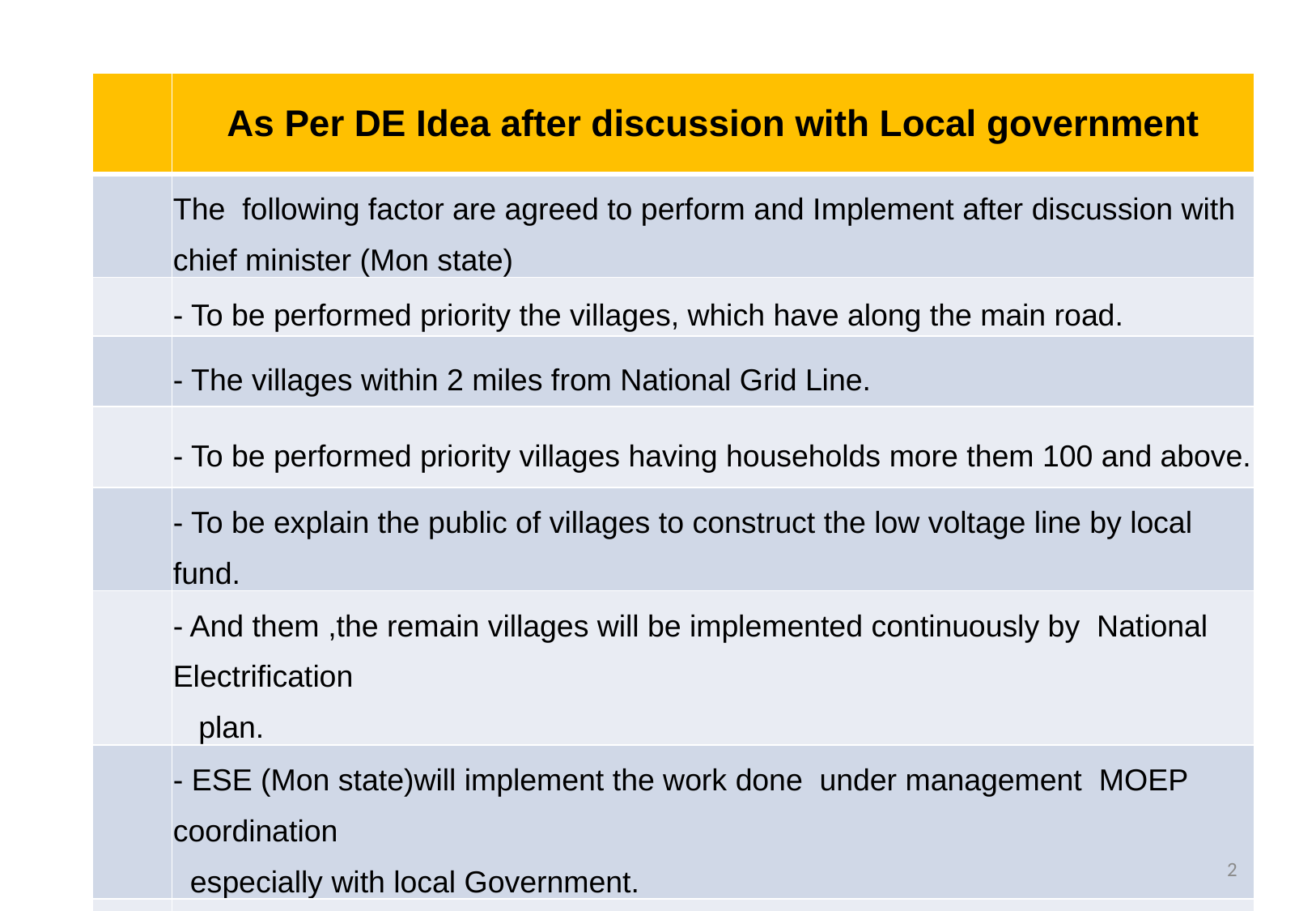

|  | As Per DE Idea after discussion with Local government |
| --- | --- |
|  | The following factor are agreed to perform and Implement after discussion with chief minister (Mon state) |
|  | - To be performed priority the villages, which have along the main road. |
|  | - The villages within 2 miles from National Grid Line. |
|  | - To be performed priority villages having households more them 100 and above. |
|  | - To be explain the public of villages to construct the low voltage line by local fund. |
|  | - And them ,the remain villages will be implemented continuously by National Electrification plan. |
|  | - ESE (Mon state)will implement the work done under management MOEP coordination especially with local Government. |
|  |  |
2